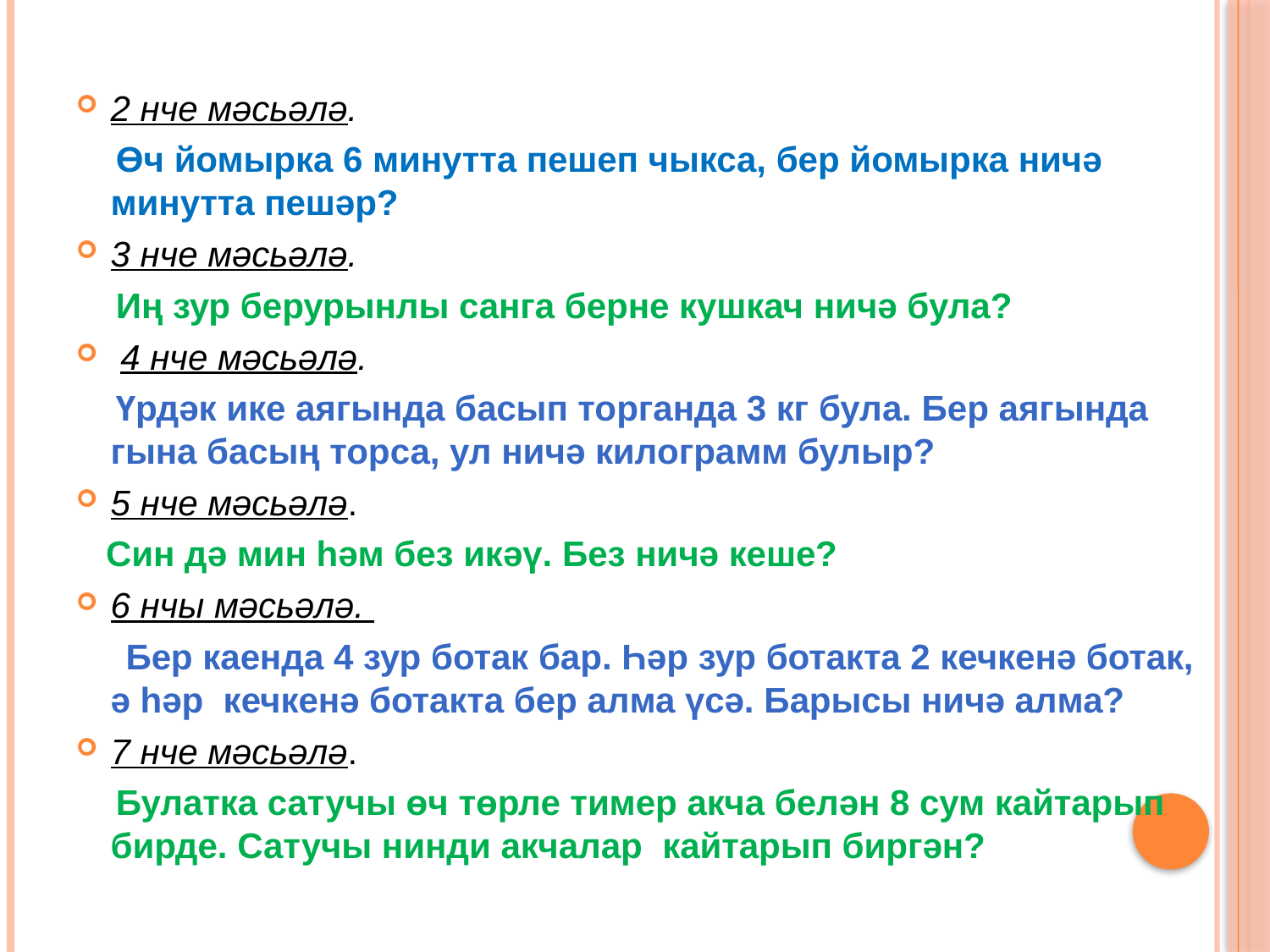

2 нче мәсьәлә.
    Өч йомырка 6 минутта пешеп чыкса, бер йомырка ничә минутта пешәр?
3 нче мәсьәлә.
    Иң зур берурынлы санга берне кушкач ничә була?
 4 нче мәсьәлә.
    Үрдәк ике аягында басып торганда 3 кг була. Бер аягында гына басың торса, ул ничә килограмм булыр?
5 нче мәсьәлә.
   Син дә мин һәм без икәү. Без ничә кеше?
6 нчы мәсьәлә.
     Бер каенда 4 зур ботак бар. Һәр зур ботакта 2 кечкенә ботак, ә һәр  кечкенә ботакта бер алма үсә. Барысы ничә алма?
7 нче мәсьәлә.
    Булатка сатучы өч төрле тимер акча белән 8 сум кайтарып бирде. Сатучы нинди акчалар  кайтарып биргән?